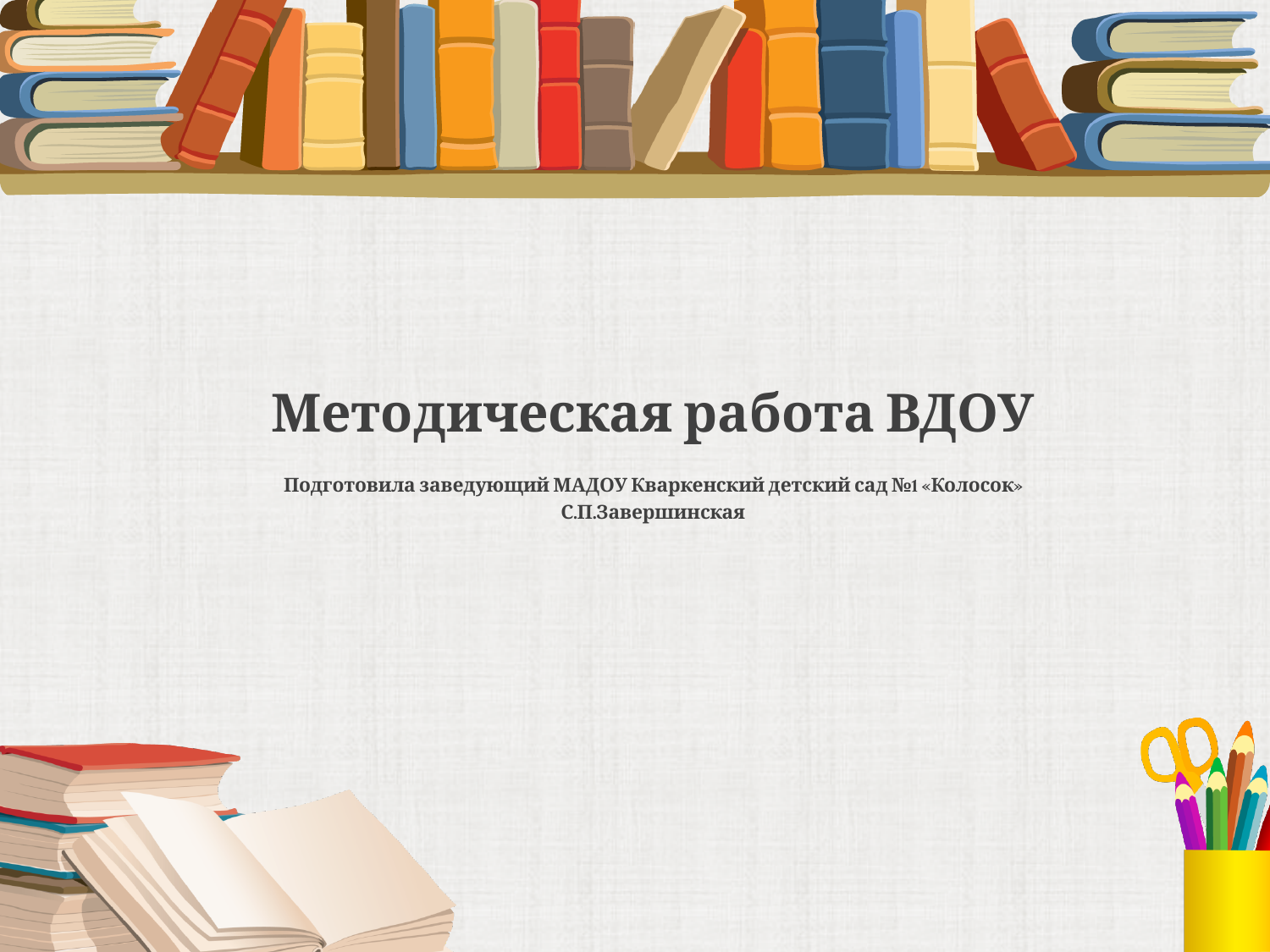

#

Методическая работа ВДОУ

Подготовила заведующий МАДОУ Кваркенский детский сад №1 «Колосок»
С.П.Завершинская